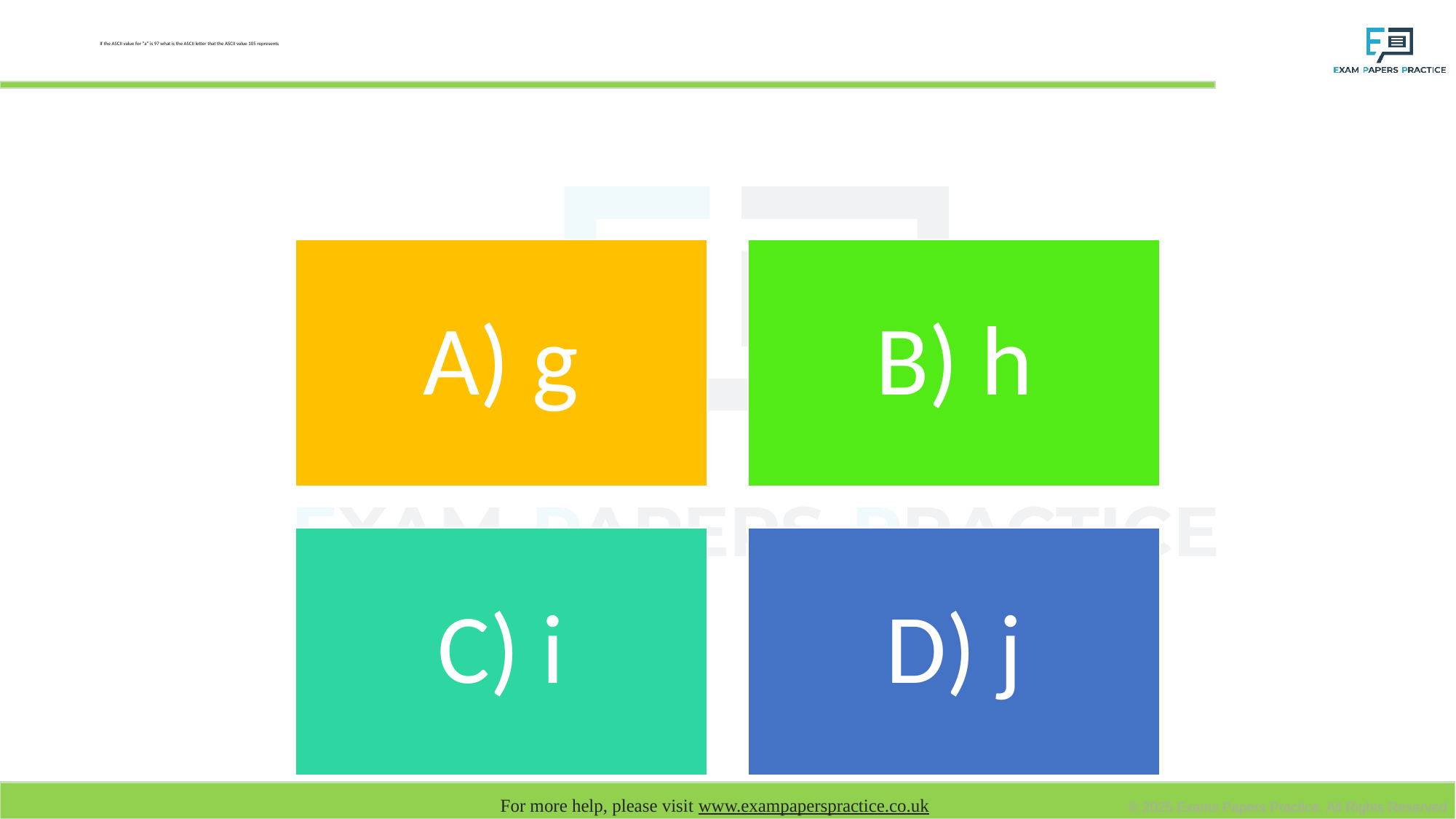

# If the ASCII value for “a” is 97 what is the ASCII letter that the ASCII value 105 represents
A) g
B) h
C) i
D) j